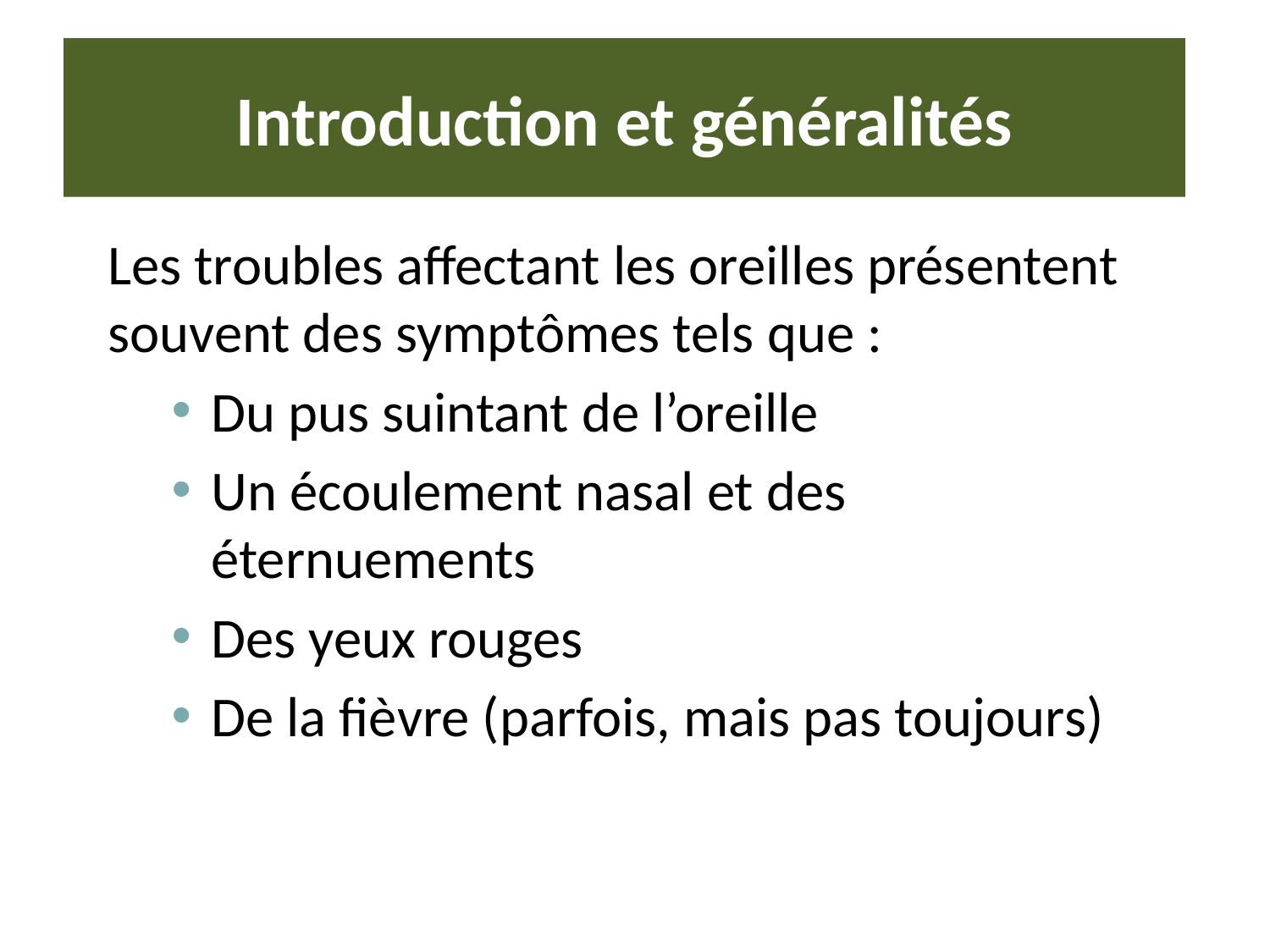

# Introduction et généralités
Les troubles affectant les oreilles présentent souvent des symptômes tels que :
Du pus suintant de l’oreille
Un écoulement nasal et des éternuements
Des yeux rouges
De la fièvre (parfois, mais pas toujours)